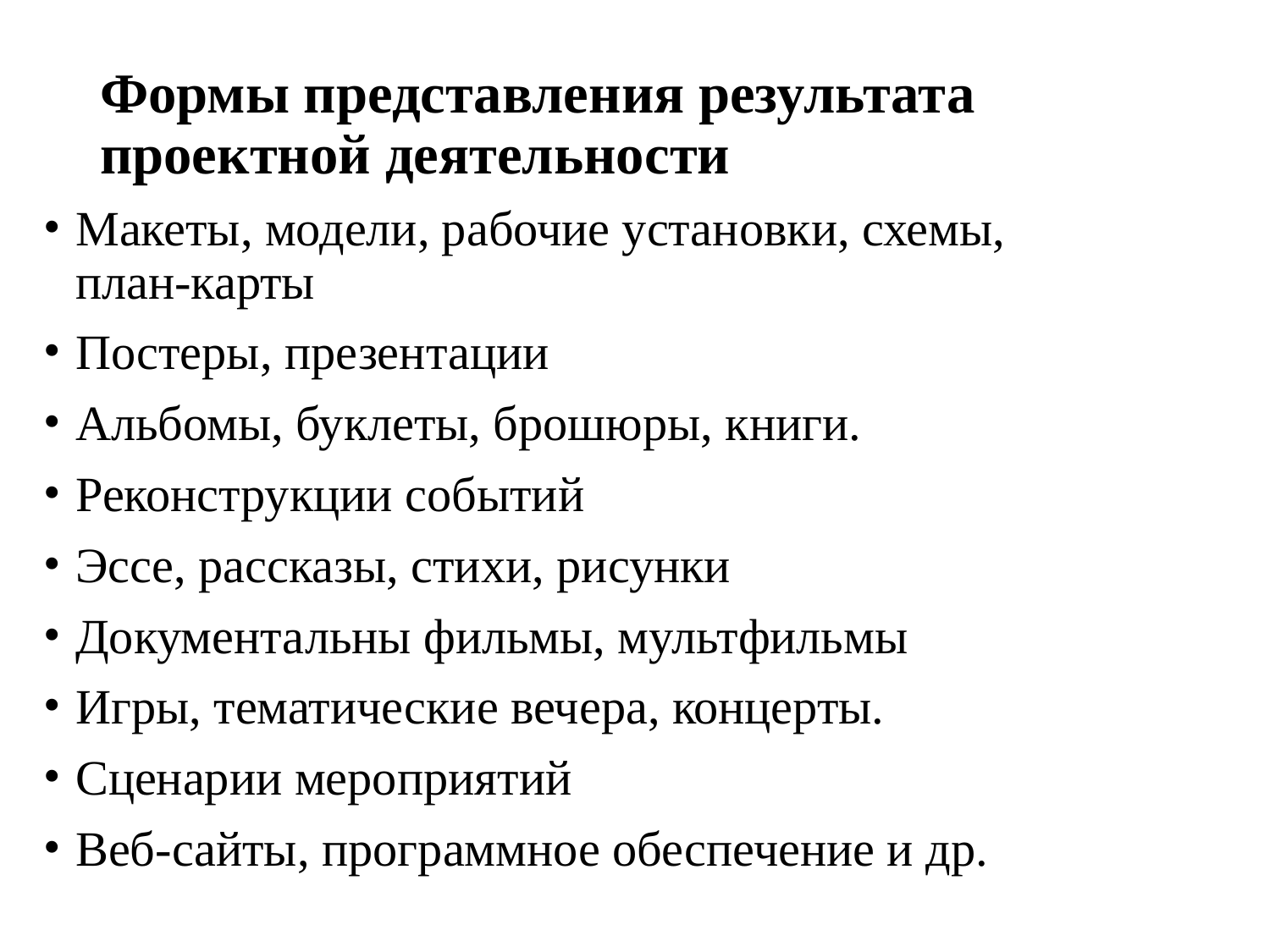

# Формы представления результата проектной деятельности
Макеты, модели, рабочие установки, схемы, план-карты
Постеры, презентации
Альбомы, буклеты, брошюры, книги.
Реконструкции событий
Эссе, рассказы, стихи, рисунки
Документальны фильмы, мультфильмы
Игры, тематические вечера, концерты.
Сценарии мероприятий
Веб-сайты, программное обеспечение и др.